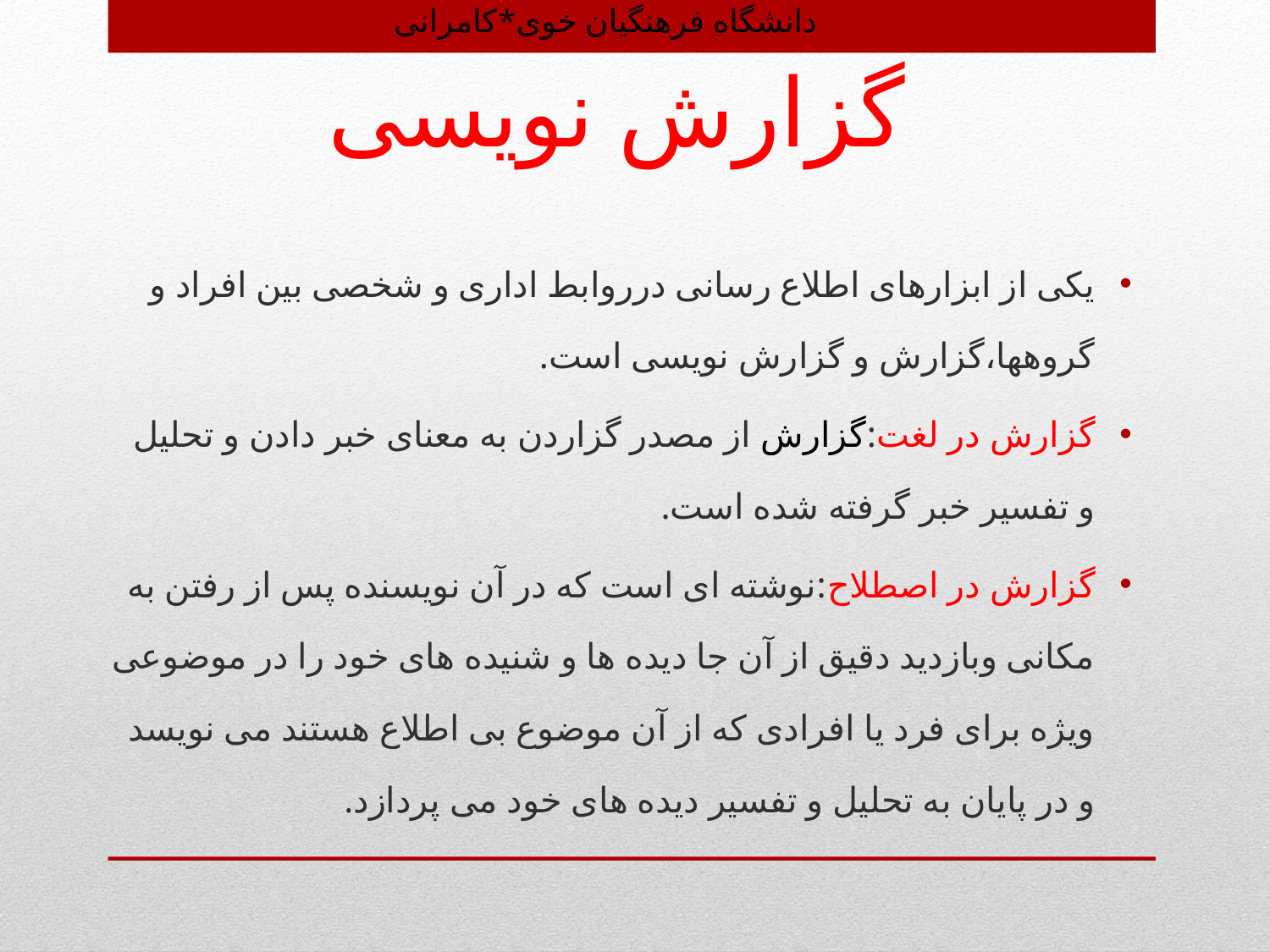

دانشگاه فرهنگیان خوی*کامرانی
# گزارش نویسی
یکی از ابزارهای اطلاع رسانی درروابط اداری و شخصی بین افراد و گروهها،گزارش و گزارش نویسی است.
گزارش در لغت:گزارش از مصدر گزاردن به معنای خبر دادن و تحلیل و تفسیر خبر گرفته شده است.
گزارش در اصطلاح:نوشته ای است که در آن نویسنده پس از رفتن به مکانی وبازدید دقیق از آن جا دیده ها و شنیده های خود را در موضوعی ویژه برای فرد یا افرادی که از آن موضوع بی اطلاع هستند می نویسد و در پایان به تحلیل و تفسیر دیده های خود می پردازد.